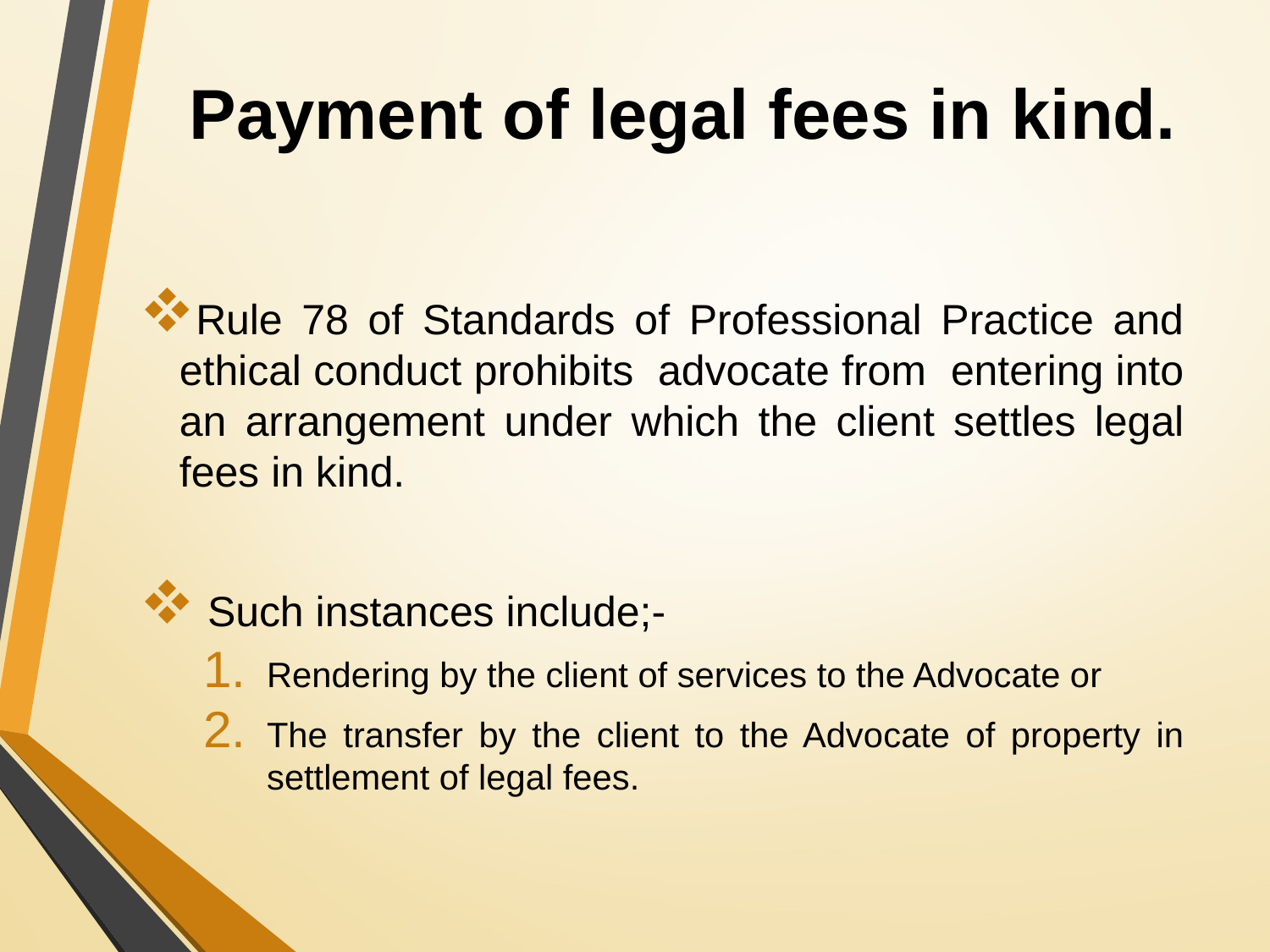

# Payment of legal fees in kind.
Rule 78 of Standards of Professional Practice and ethical conduct prohibits  advocate from  entering into an arrangement under which the client settles legal fees in kind.

 Such instances include;-
Rendering by the client of services to the Advocate or
The transfer by the client to the Advocate of property in settlement of legal fees.